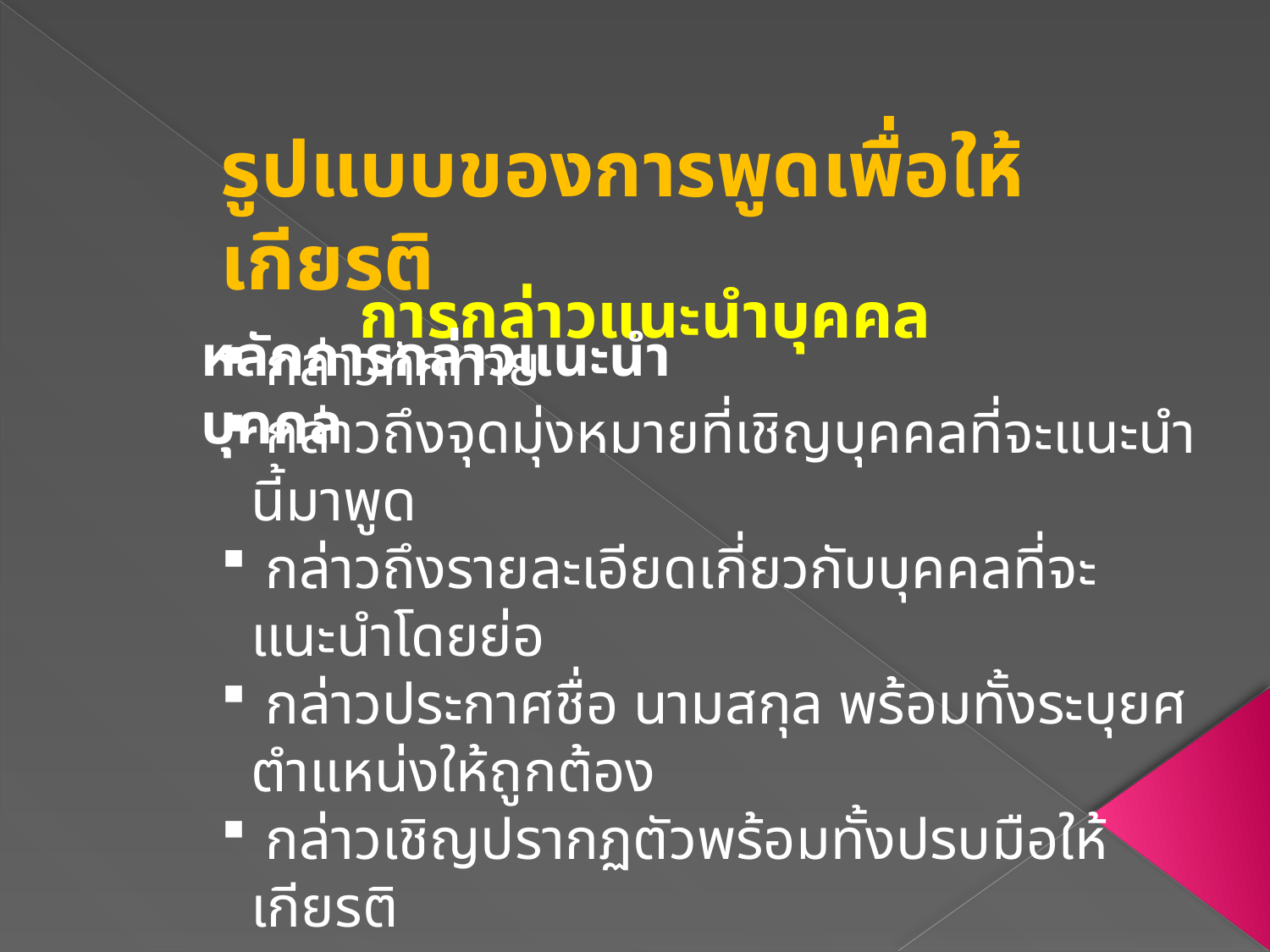

รูปแบบของการพูดเพื่อให้เกียรติ
การกล่าวแนะนำบุคคล
หลักการกล่าวแนะนำบุคคล
 กล่าวทักทาย
 กล่าวถึงจุดมุ่งหมายที่เชิญบุคคลที่จะแนะนำนี้มาพูด
 กล่าวถึงรายละเอียดเกี่ยวกับบุคคลที่จะแนะนำโดยย่อ
 กล่าวประกาศชื่อ นามสกุล พร้อมทั้งระบุยศตำแหน่งให้ถูกต้อง
 กล่าวเชิญปรากฏตัวพร้อมทั้งปรบมือให้เกียรติ